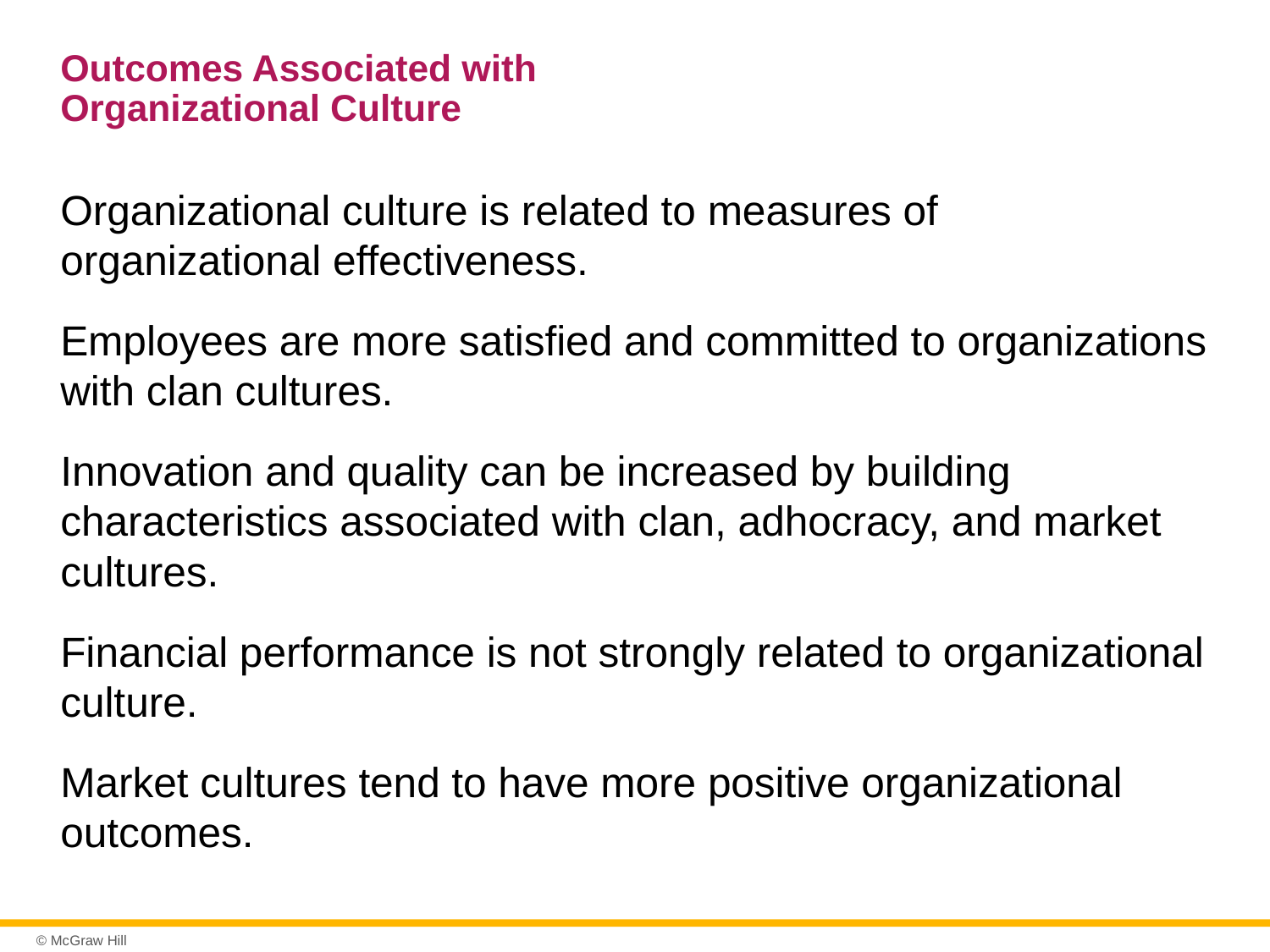

# Outcomes Associated with Organizational Culture
Organizational culture is related to measures of organizational effectiveness.
Employees are more satisfied and committed to organizations with clan cultures.
Innovation and quality can be increased by building characteristics associated with clan, adhocracy, and market cultures.
Financial performance is not strongly related to organizational culture.
Market cultures tend to have more positive organizational outcomes.